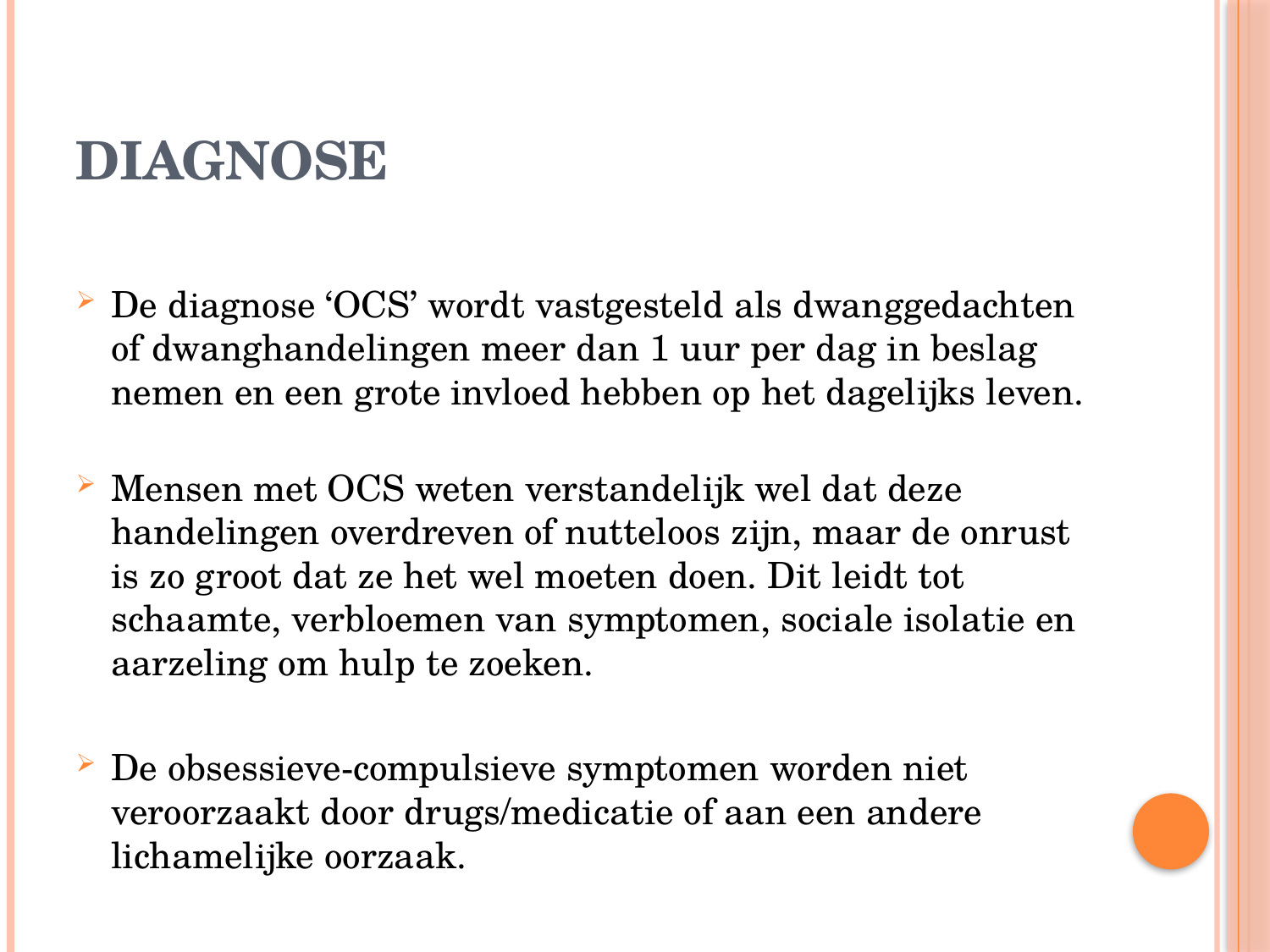

# Diagnose

De diagnose ‘OCS’ wordt vastgesteld als dwanggedachten of dwanghandelingen meer dan 1 uur per dag in beslag nemen en een grote invloed hebben op het dagelijks leven.
Mensen met OCS weten verstandelijk wel dat deze handelingen overdreven of nutteloos zijn, maar de onrust is zo groot dat ze het wel moeten doen. Dit leidt tot schaamte, verbloemen van symptomen, sociale isolatie en aarzeling om hulp te zoeken.

De obsessieve-compulsieve symptomen worden niet veroorzaakt door drugs/medicatie of aan een andere lichamelijke oorzaak.